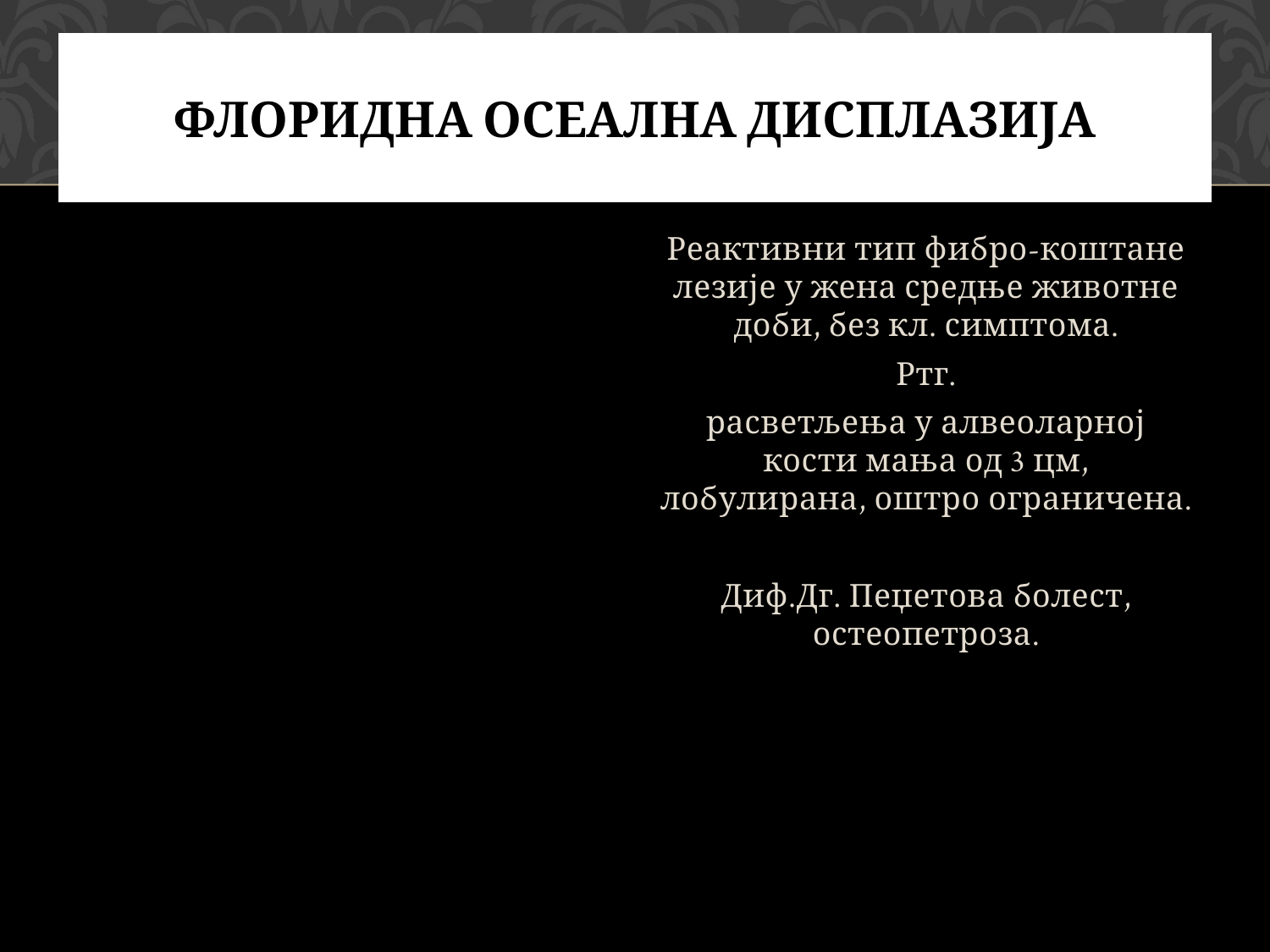

# Флоридна осеална дисплазија

Реактивни тип фибро-коштане лезије у жена средње животне доби, без кл. симптома.
Ртг.
расветљења у алвеоларној кости мања од 3 цм, лобулирана, оштро ограничена.

Диф.Дг. Пеџетова болест, остеопетроза.